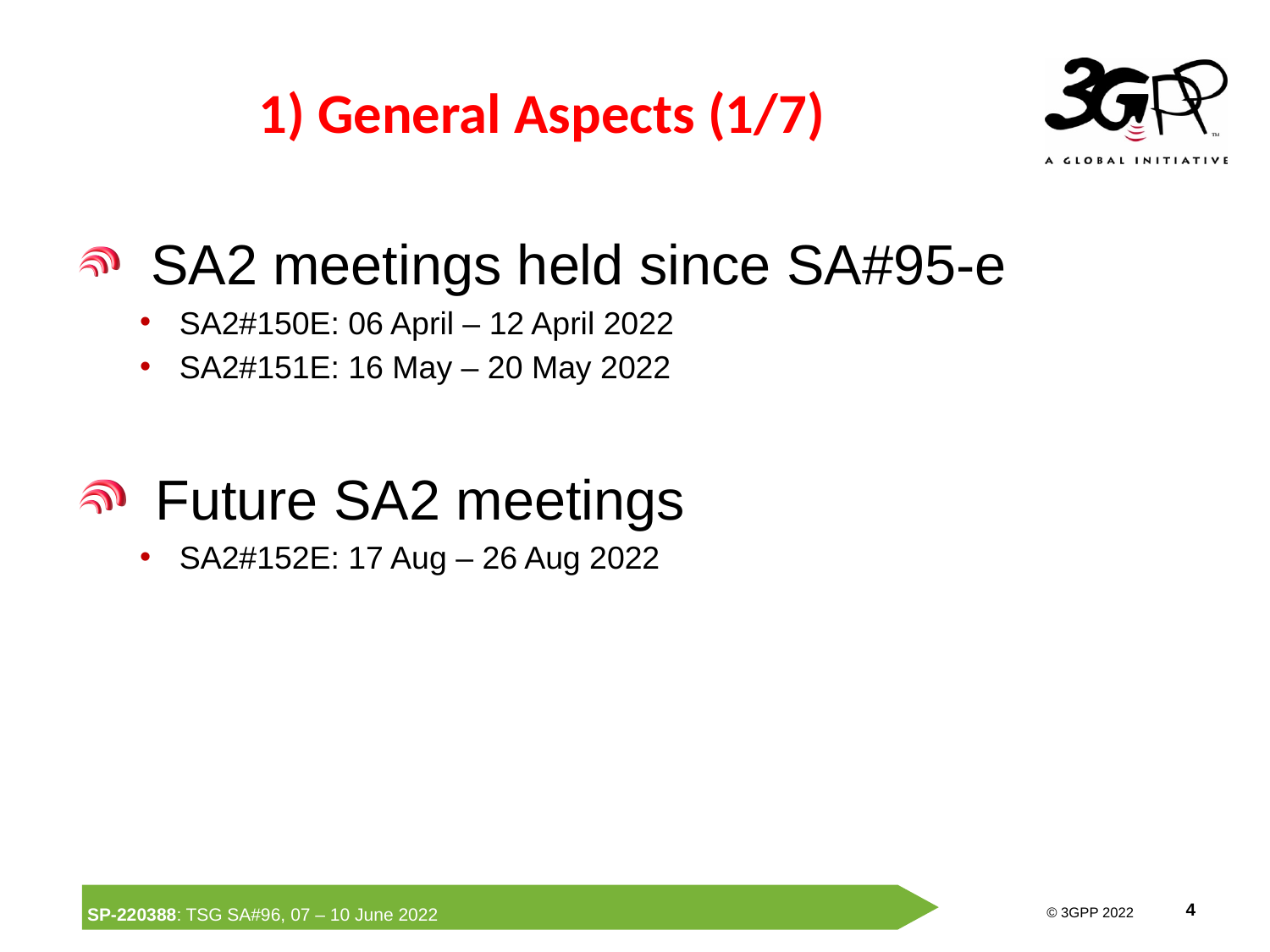

# 1) General Aspects (1/7)
 SA2 meetings held since SA#95-e
SA2#150E: 06 April – 12 April 2022
SA2#151E: 16 May – 20 May 2022

 Future SA2 meetings
SA2#152E: 17 Aug – 26 Aug 2022